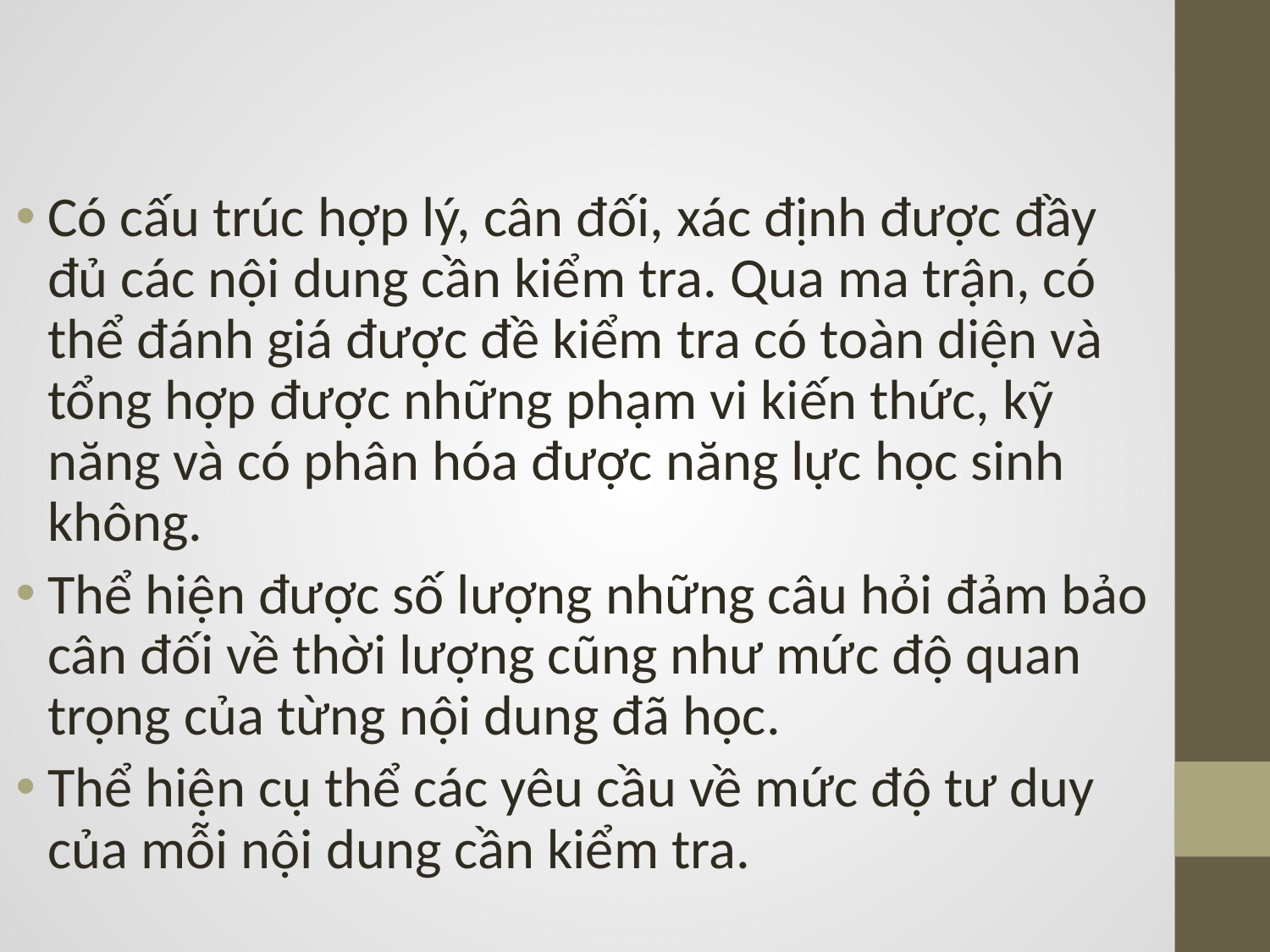

Có cấu trúc hợp lý, cân đối, xác định được đầy đủ các nội dung cần kiểm tra. Qua ma trận, có thể đánh giá được đề kiểm tra có toàn diện và tổng hợp được những phạm vi kiến thức, kỹ năng và có phân hóa được năng lực học sinh không.
Thể hiện được số lượng những câu hỏi đảm bảo cân đối về thời lượng cũng như mức độ quan trọng của từng nội dung đã học.
Thể hiện cụ thể các yêu cầu về mức độ tư duy của mỗi nội dung cần kiểm tra.